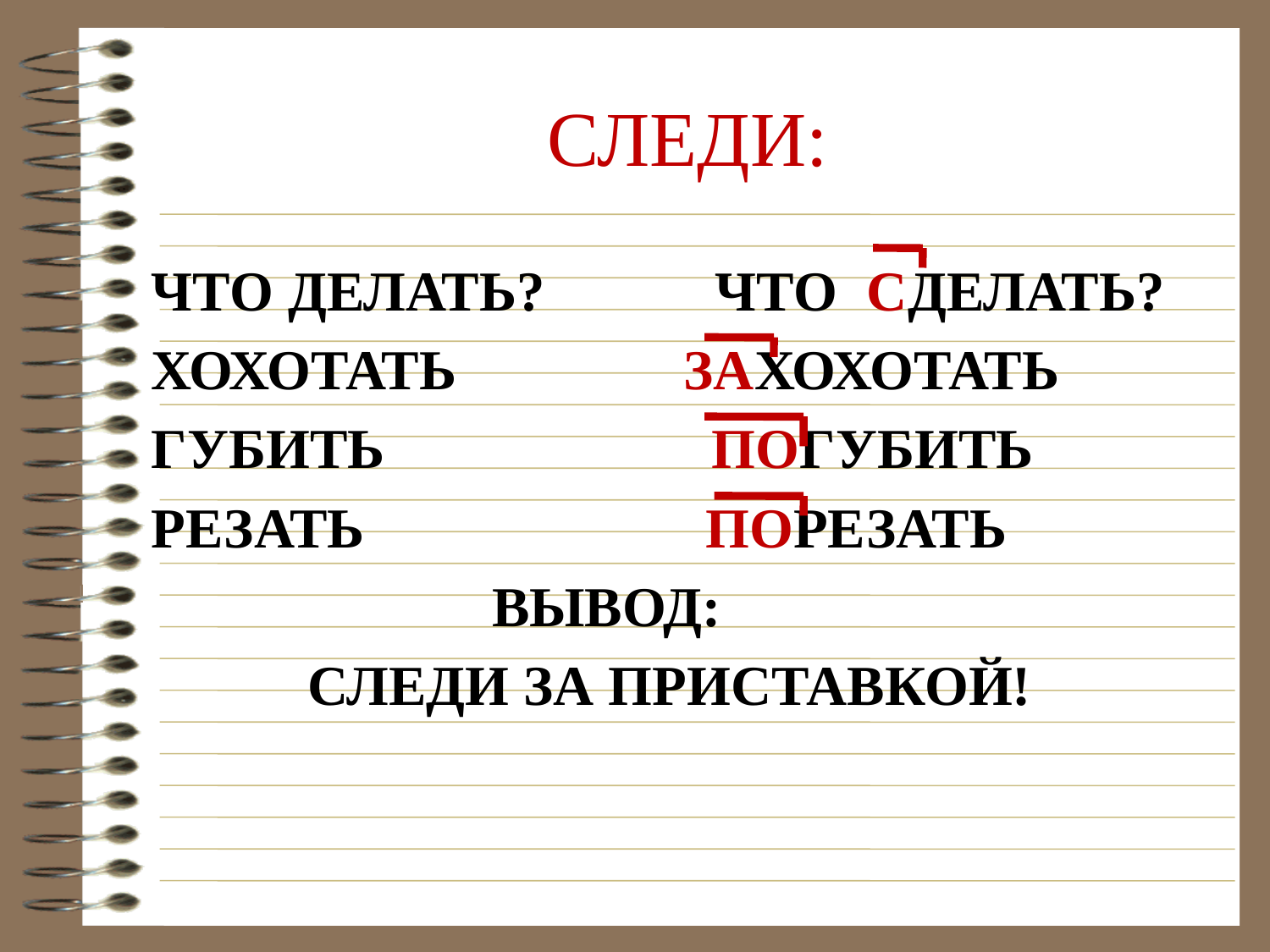

# СЛЕДИ:
ЧТО ДЕЛАТЬ?            ЧТО  СДЕЛАТЬ?
ХОХОТАТЬ                ЗАХОХОТАТЬ
ГУБИТЬ                       ПОГУБИТЬ
РЕЗАТЬ                        ПОРЕЗАТЬ
                        ВЫВОД:
           СЛЕДИ ЗА ПРИСТАВКОЙ!